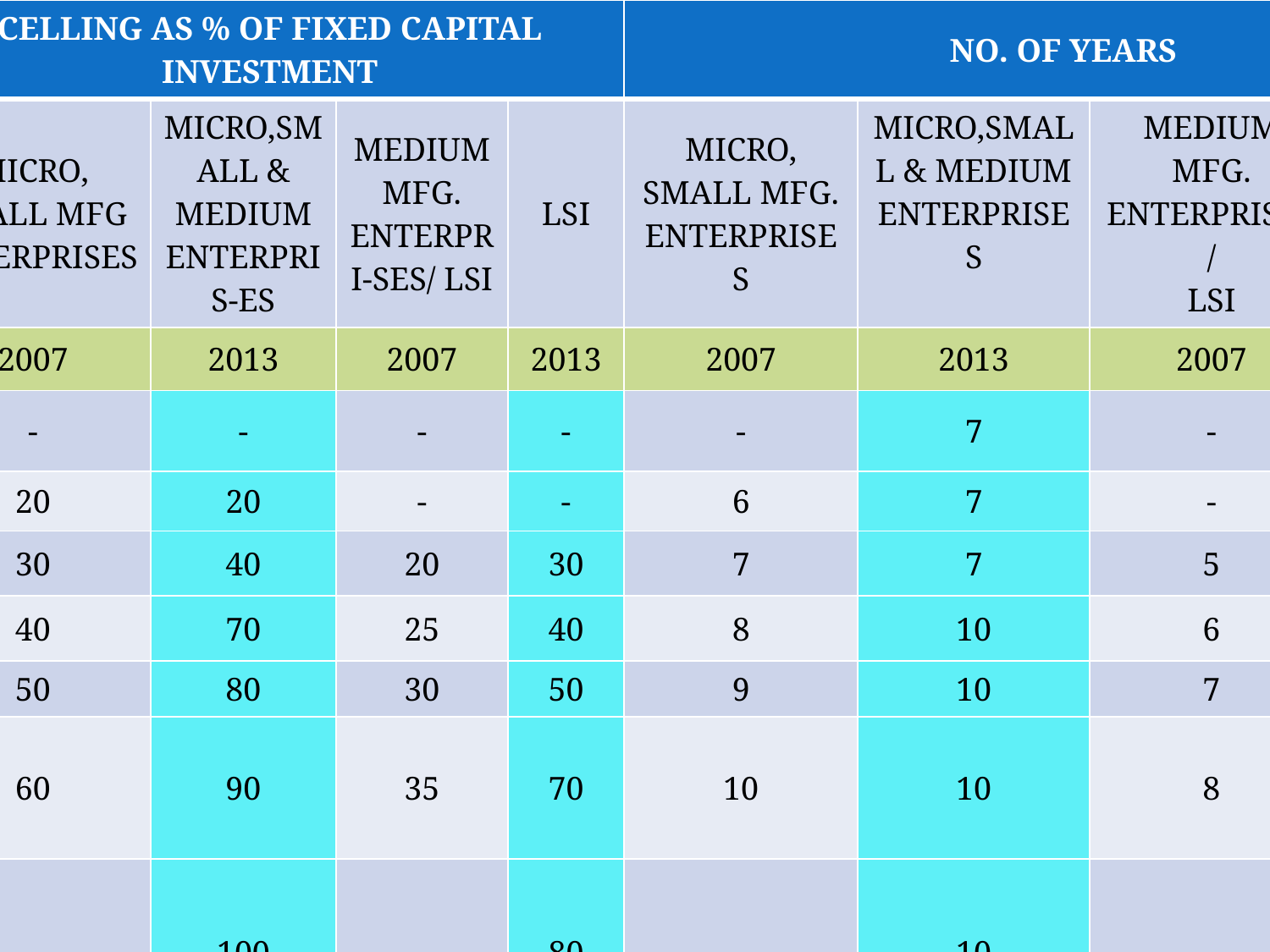

| TALUKA/ AREA | CELLING AS % OF FIXED CAPITAL INVESTMENT |  |  |  | NO. OF YEARS |  |  |  |
| --- | --- | --- | --- | --- | --- | --- | --- | --- |
|  | MICRO, SMALL MFG ENTERPRISES | MICRO,SMALL & MEDIUM ENTERPRIS-ES | MEDIUM MFG. ENTERPRI-SES/ LSI | LSI | MICRO, SMALL MFG. ENTERPRISES | MICRO,SMALL & MEDIUM ENTERPRISES | MEDIUM MFG. ENTERPRISES/ LSI | LSI |
| YEARS | 2007 | 2013 | 2007 | 2013 | 2007 | 2013 | 2007 | 2013 |
| A | - | - | - | - | - | 7 | - | 7 |
| B | 20 | 20 | - | - | 6 | 7 | - | 7 |
| C | 30 | 40 | 20 | 30 | 7 | 7 | 5 | 7 |
| D | 40 | 70 | 25 | 40 | 8 | 10 | 6 | 7 |
| D+ | 50 | 80 | 30 | 50 | 9 | 10 | 7 | 7 |
| NO INDUSTRY AREA | 60 | 90 | 35 | 70 | 10 | 10 | 8 | 7 |
| NAXALISM AFFECTED AREA | - | 100 | - | 80 | - | 10 | - | 7 |